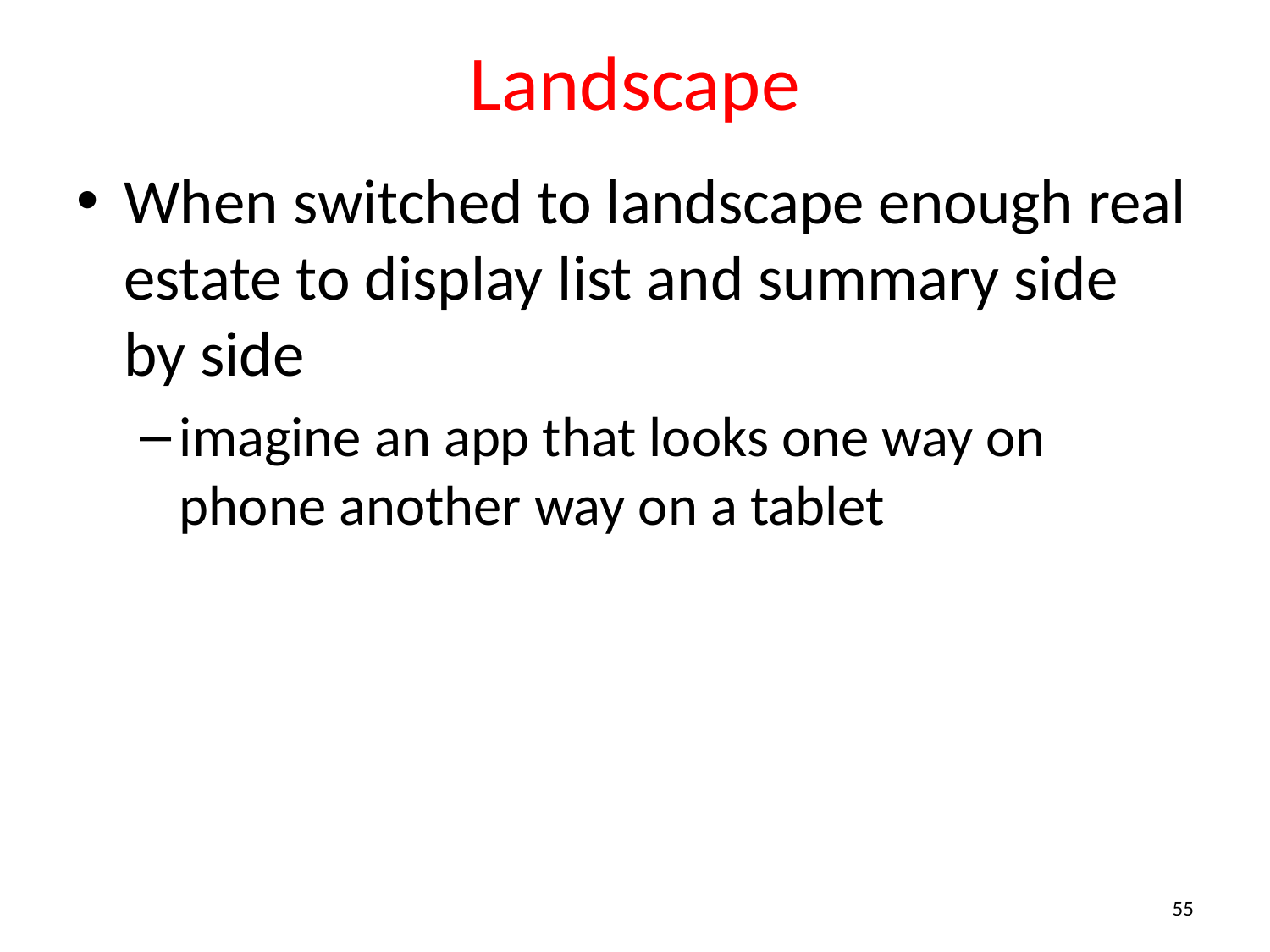

# Landscape
When switched to landscape enough real estate to display list and summary side by side
imagine an app that looks one way on phone another way on a tablet

55